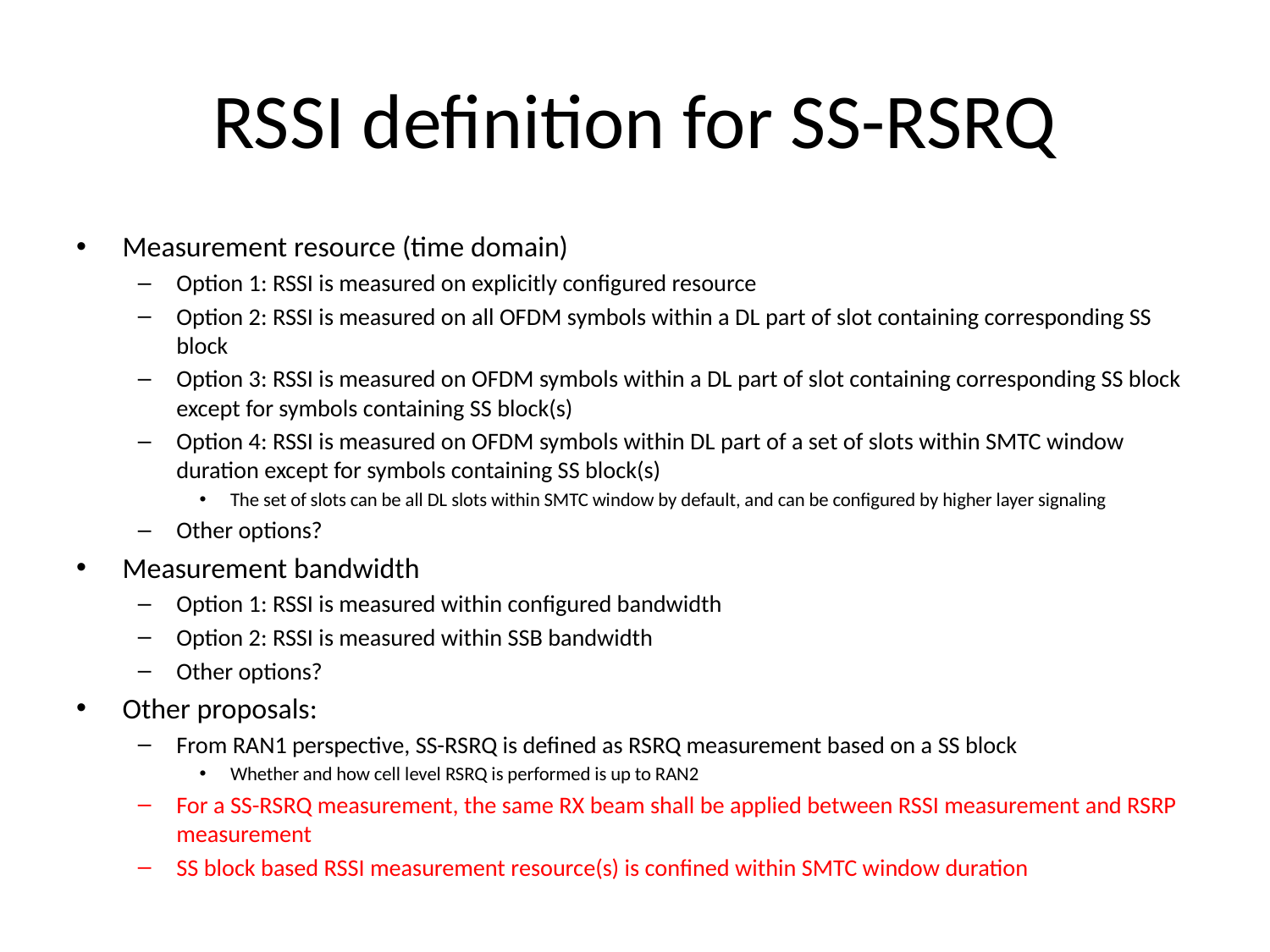

# RSSI definition for SS-RSRQ
Measurement resource (time domain)
Option 1: RSSI is measured on explicitly configured resource
Option 2: RSSI is measured on all OFDM symbols within a DL part of slot containing corresponding SS block
Option 3: RSSI is measured on OFDM symbols within a DL part of slot containing corresponding SS block except for symbols containing SS block(s)
Option 4: RSSI is measured on OFDM symbols within DL part of a set of slots within SMTC window duration except for symbols containing SS block(s)
The set of slots can be all DL slots within SMTC window by default, and can be configured by higher layer signaling
Other options?
Measurement bandwidth
Option 1: RSSI is measured within configured bandwidth
Option 2: RSSI is measured within SSB bandwidth
Other options?
Other proposals:
From RAN1 perspective, SS-RSRQ is defined as RSRQ measurement based on a SS block
Whether and how cell level RSRQ is performed is up to RAN2
For a SS-RSRQ measurement, the same RX beam shall be applied between RSSI measurement and RSRP measurement
SS block based RSSI measurement resource(s) is confined within SMTC window duration